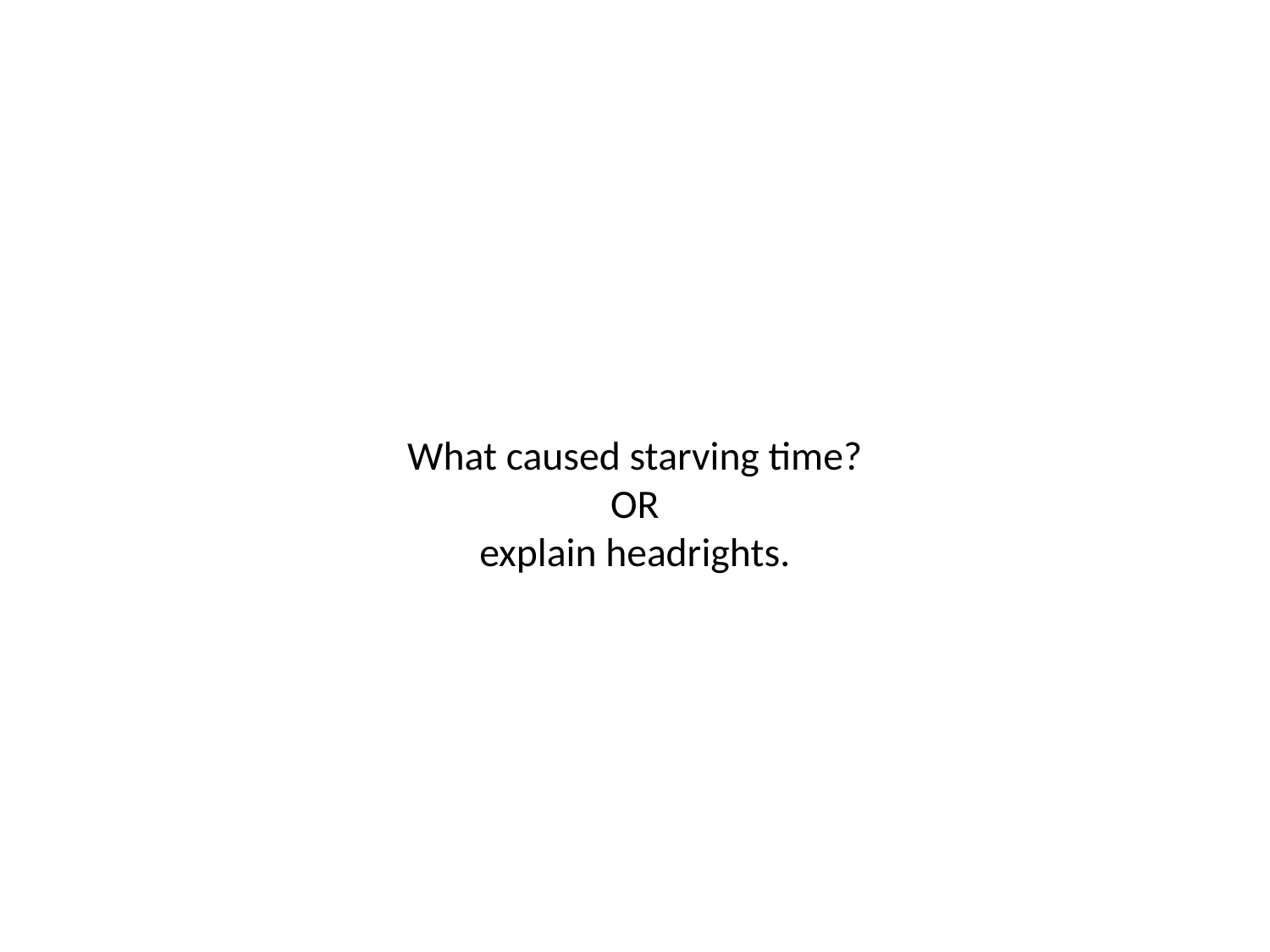

# What caused starving time? OR explain headrights.